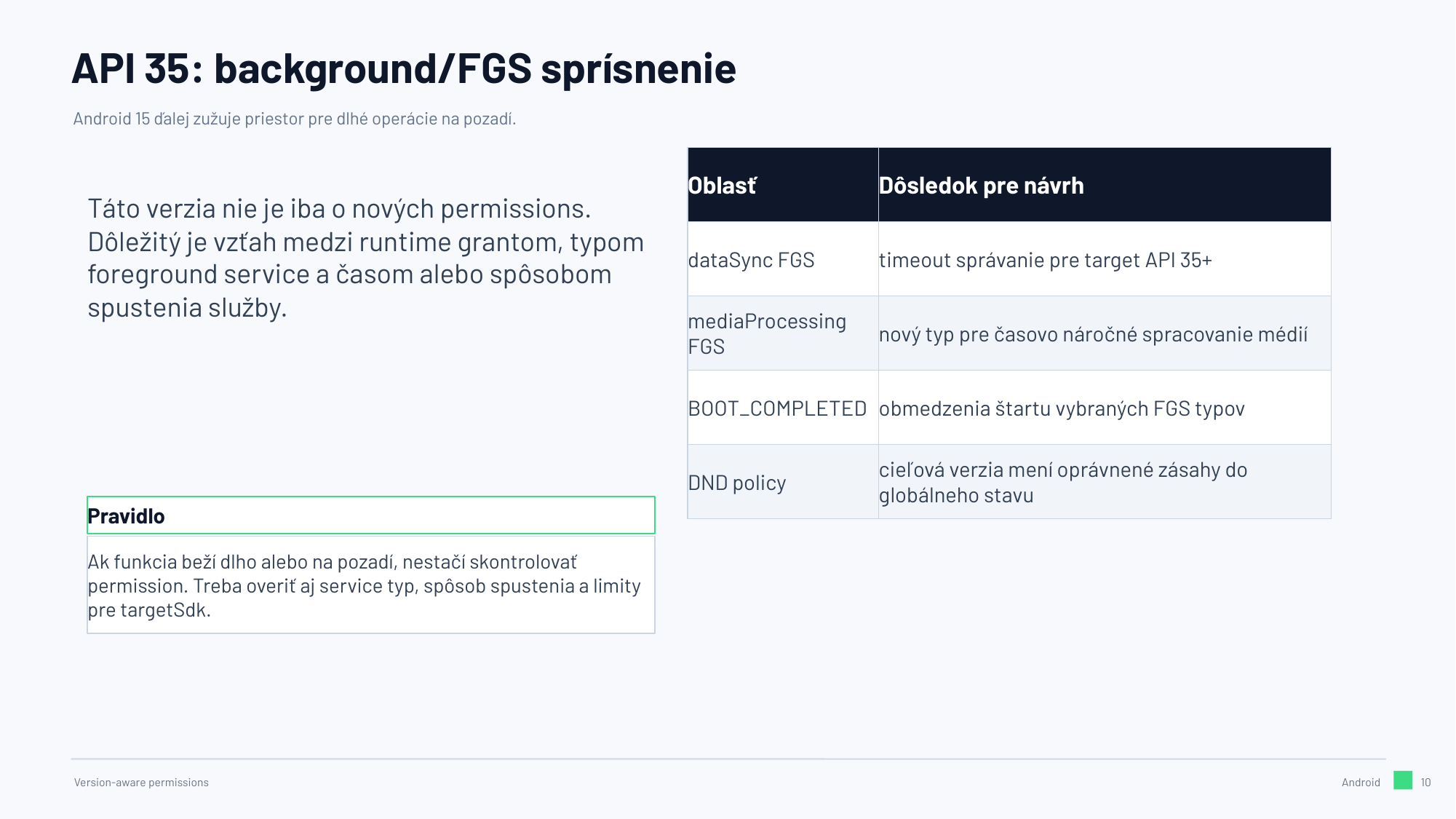

API 35: background/FGS sprísnenie
Android 15 ďalej zužuje priestor pre dlhé operácie na pozadí.
Táto verzia nie je iba o nových permissions. Dôležitý je vzťah medzi runtime grantom, typom foreground service a časom alebo spôsobom spustenia služby.
Oblasť
Dôsledok pre návrh
dataSync FGS
timeout správanie pre target API 35+
mediaProcessing FGS
nový typ pre časovo náročné spracovanie médií
BOOT_COMPLETED
obmedzenia štartu vybraných FGS typov
DND policy
cieľová verzia mení oprávnené zásahy do globálneho stavu
Pravidlo
Ak funkcia beží dlho alebo na pozadí, nestačí skontrolovať permission. Treba overiť aj service typ, spôsob spustenia a limity pre targetSdk.
10